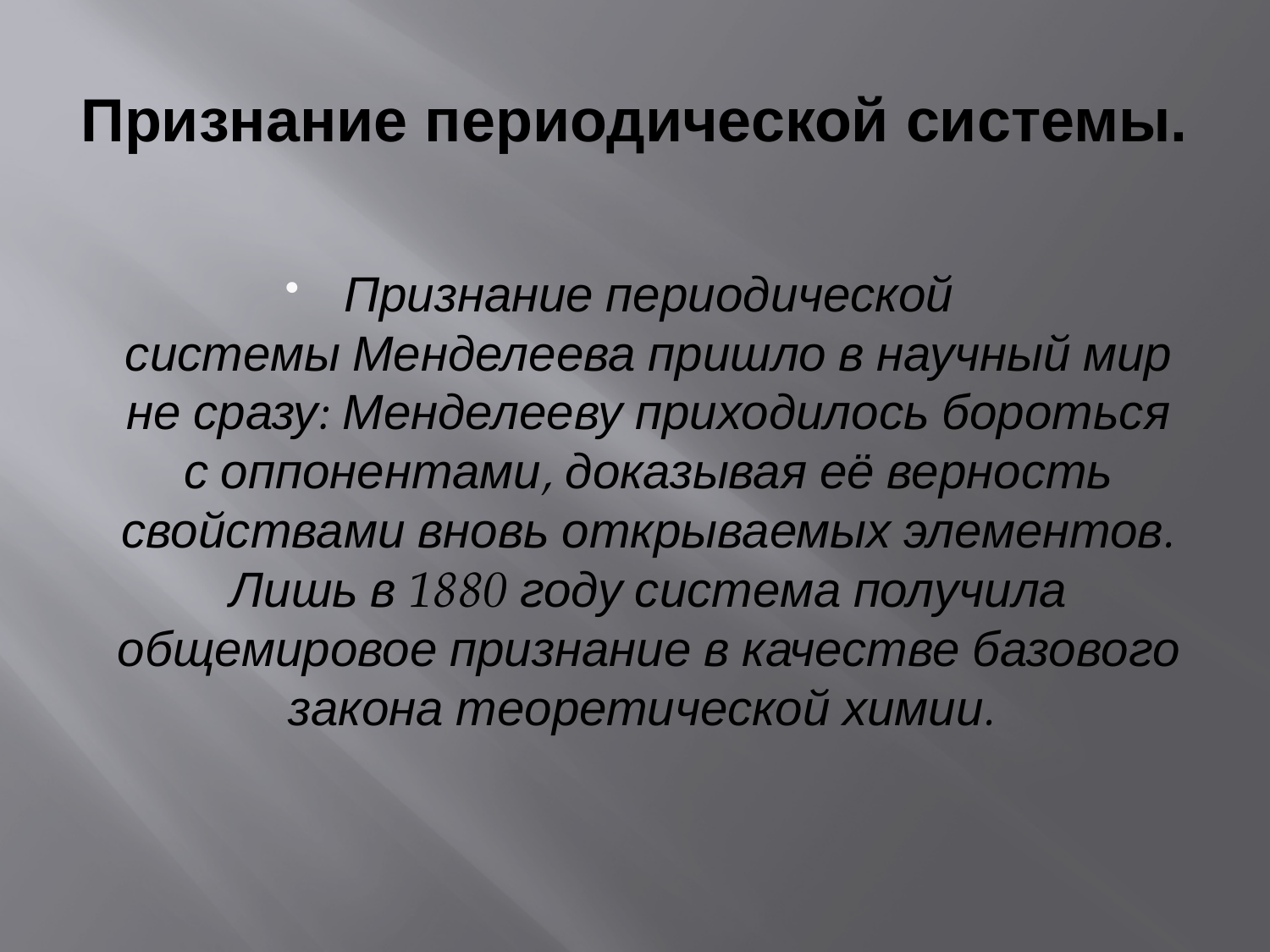

# Признание периодической системы.
Признание периодической системы Менделеева пришло в научный мир не сразу: Менделееву приходилось бороться с оппонентами, доказывая её верность свойствами вновь открываемых элементов. Лишь в 1880 году система получила общемировое признание в качестве базового закона теоретической химии.